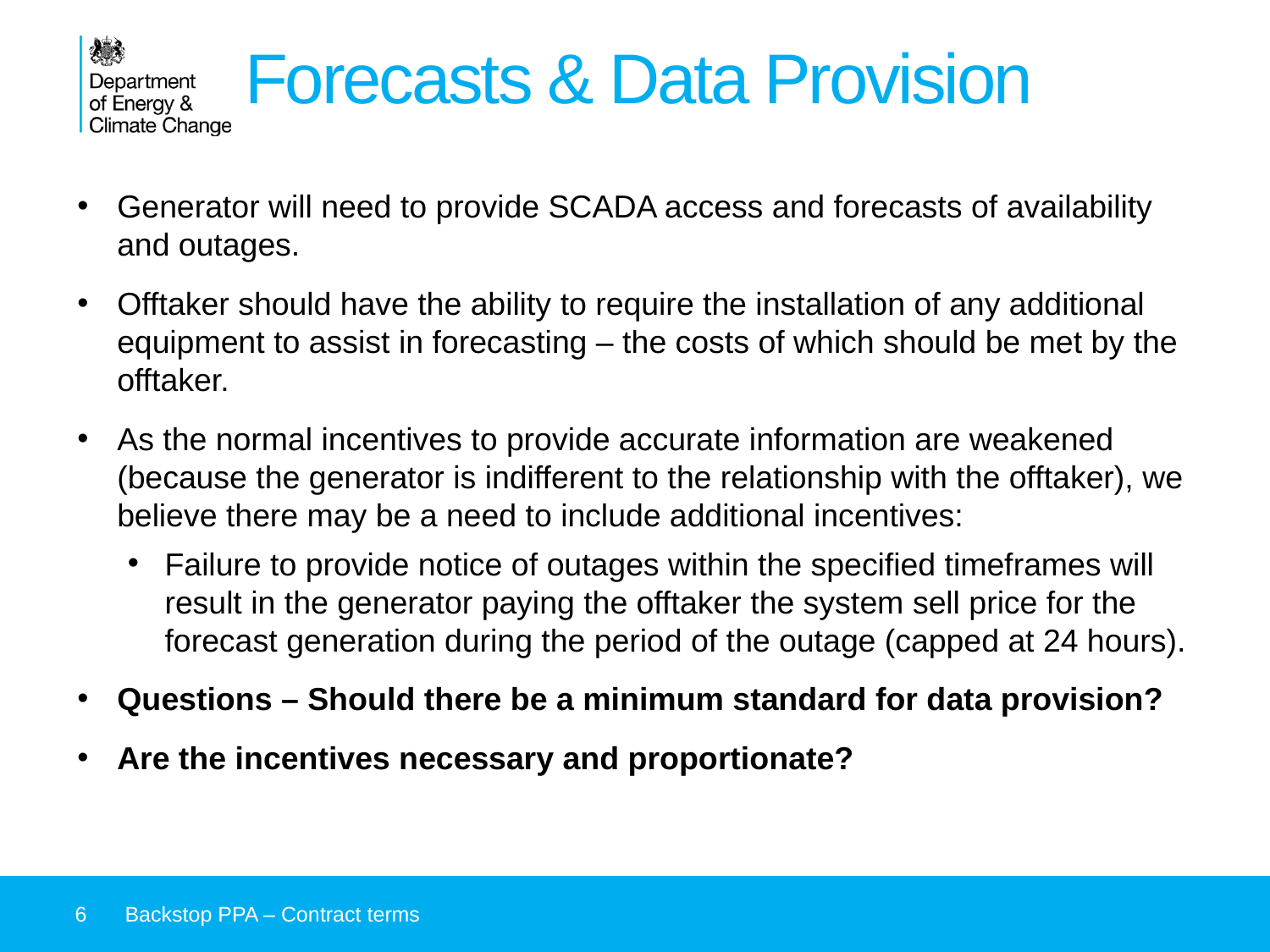

# Forecasts & Data Provision
Generator will need to provide SCADA access and forecasts of availability and outages.
Offtaker should have the ability to require the installation of any additional equipment to assist in forecasting – the costs of which should be met by the offtaker.
As the normal incentives to provide accurate information are weakened (because the generator is indifferent to the relationship with the offtaker), we believe there may be a need to include additional incentives:
Failure to provide notice of outages within the specified timeframes will result in the generator paying the offtaker the system sell price for the forecast generation during the period of the outage (capped at 24 hours).
Questions – Should there be a minimum standard for data provision?
Are the incentives necessary and proportionate?
6
Backstop PPA – Contract terms